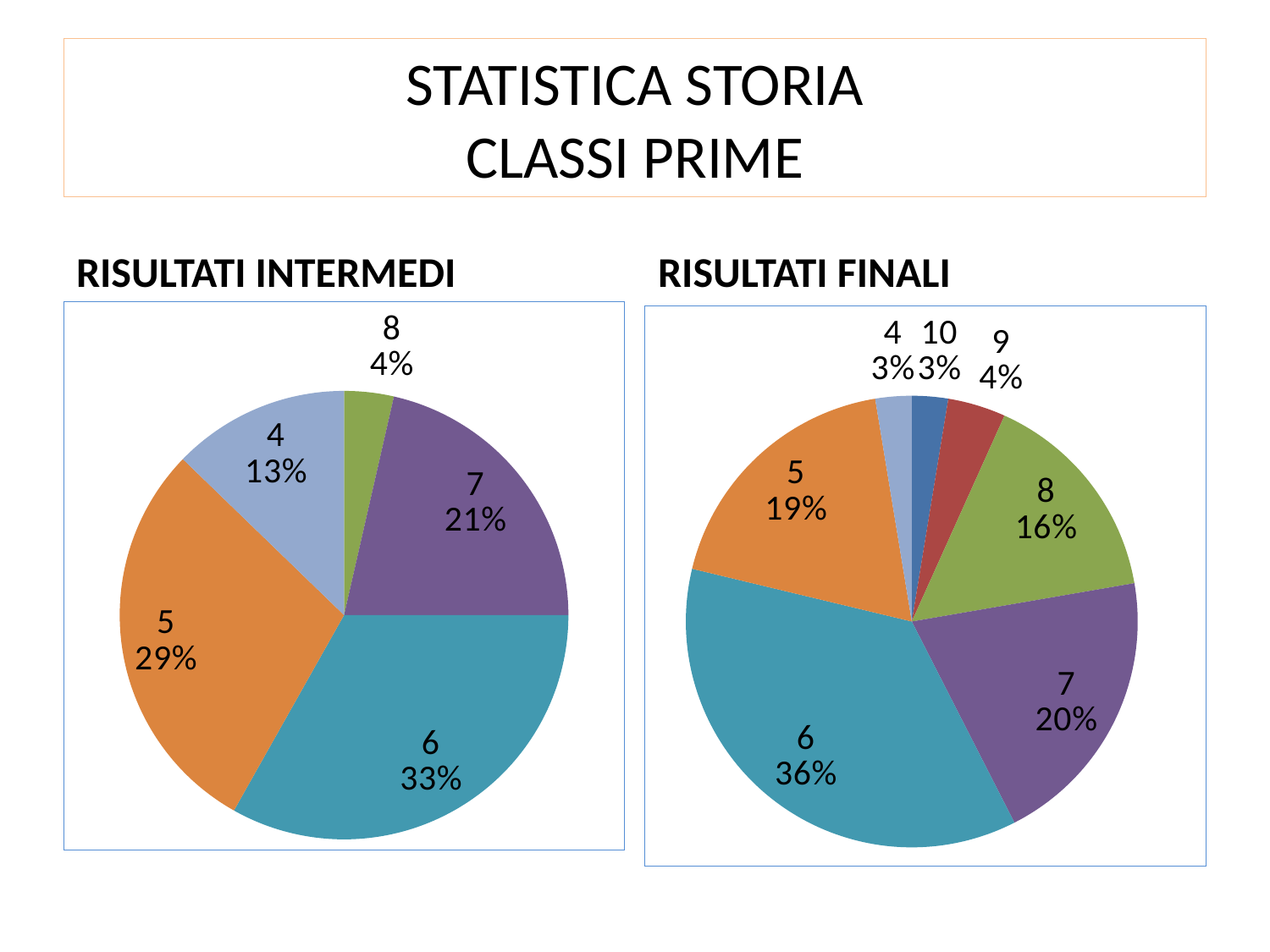

# STATISTICA STORIA CLASSI PRIME
RISULTATI INTERMEDI
RISULTATI FINALI

### Chart

| Category | C.PRIME |
|---|---|
| 10 | 0.0 |
| 9 | 0.0 |
| 8 | 7.0 |
| 7 | 42.0 |
| 6 | 65.0 |
| 5 | 57.0 |
| 4 | 25.0 |

### Chart

| Category | C.PRIME |
|---|---|
| 10 | 5.0 |
| 9 | 8.0 |
| 8 | 30.0 |
| 7 | 39.0 |
| 6 | 70.0 |
| 5 | 36.0 |
| 4 | 5.0 |